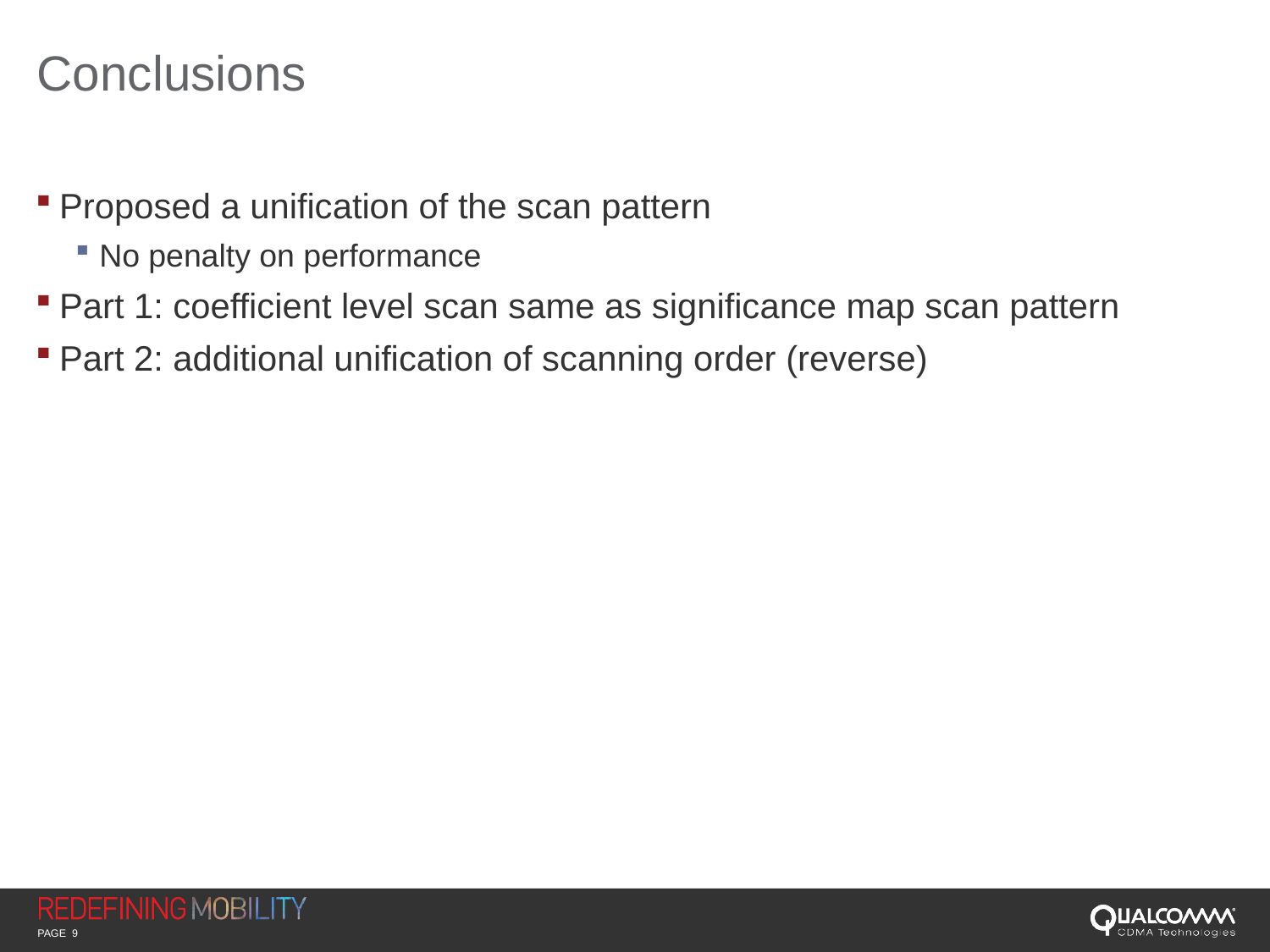

# Conclusions

Proposed a unification of the scan pattern
No penalty on performance
Part 1: coefficient level scan same as significance map scan pattern
Part 2: additional unification of scanning order (reverse)